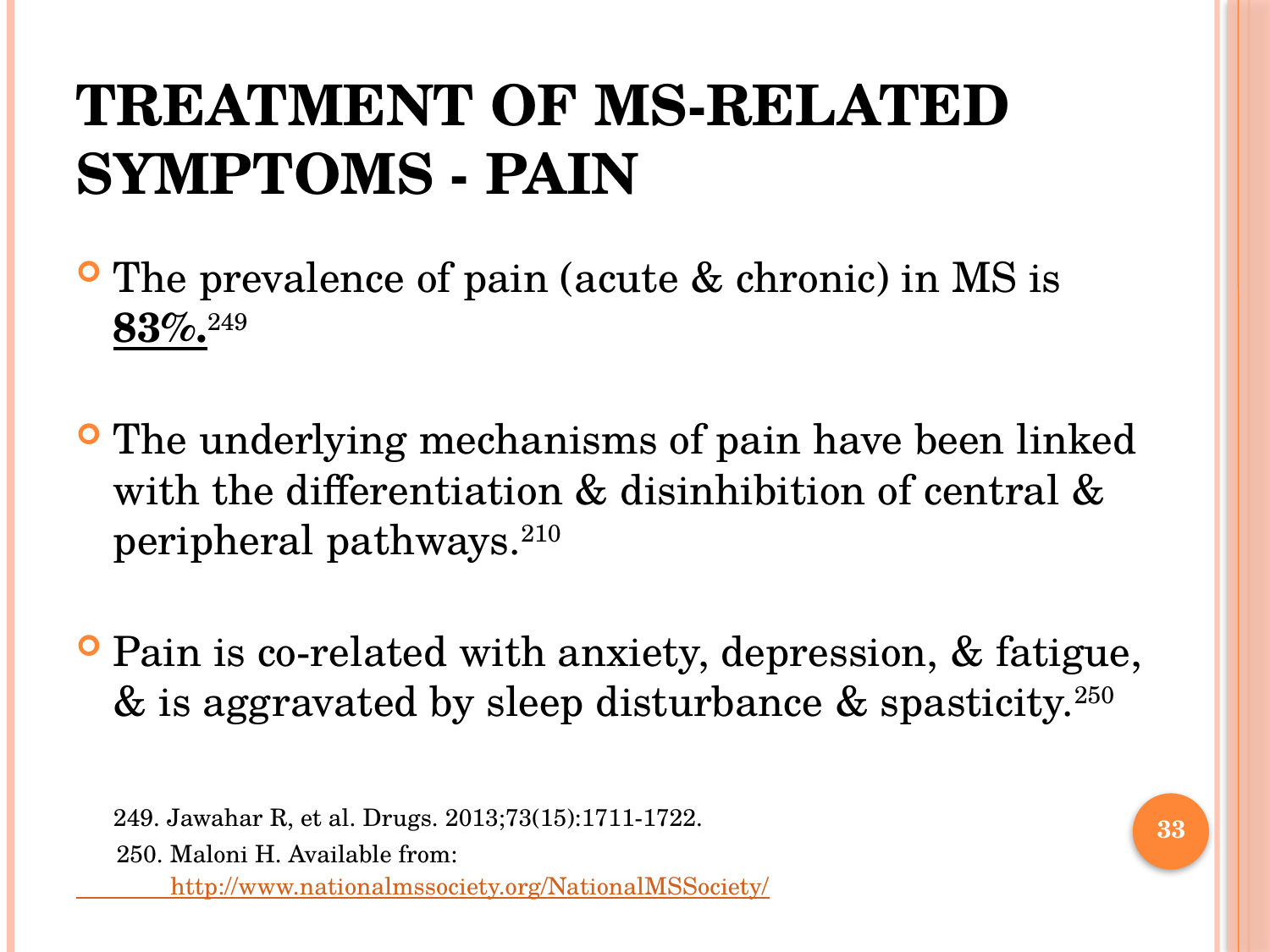

# Treatment of MS-related symptoms - Pain
The prevalence of pain (acute & chronic) in MS is 83%.249

The underlying mechanisms of pain have been linked with the differentiation & disinhibition of central & peripheral pathways.210

Pain is co-related with anxiety, depression, & fatigue, & is aggravated by sleep disturbance & spasticity.250

   249. Jawahar R, et al. Drugs. 2013;73(15):1711-1722.
      250. Maloni H. Available from:
              http://www.nationalmssociety.org/NationalMSSociety/

33